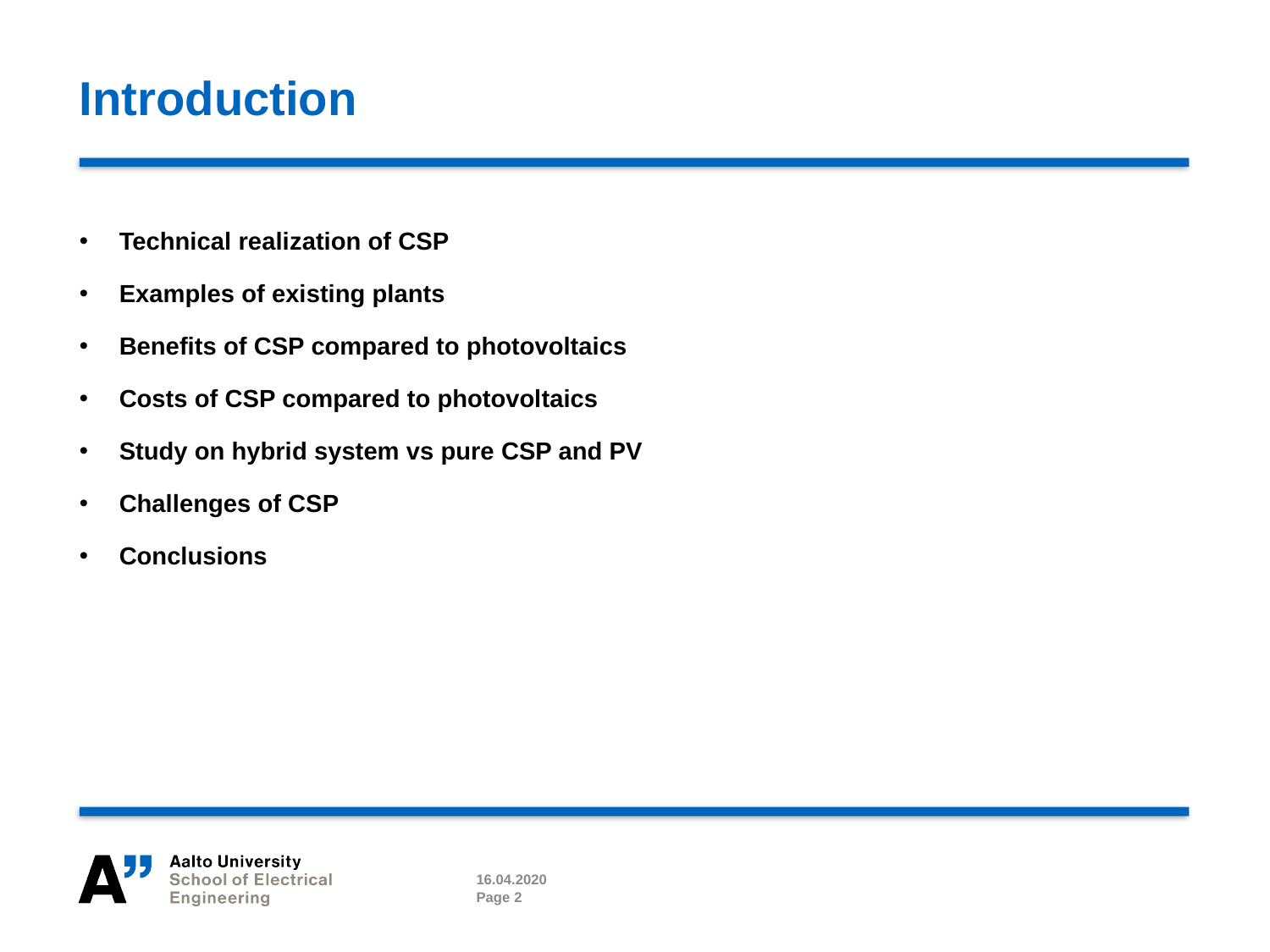

# Introduction
Technical realization of CSP
Examples of existing plants
Benefits of CSP compared to photovoltaics
Costs of CSP compared to photovoltaics
Study on hybrid system vs pure CSP and PV
Challenges of CSP
Conclusions

16.04.2020

Page 2